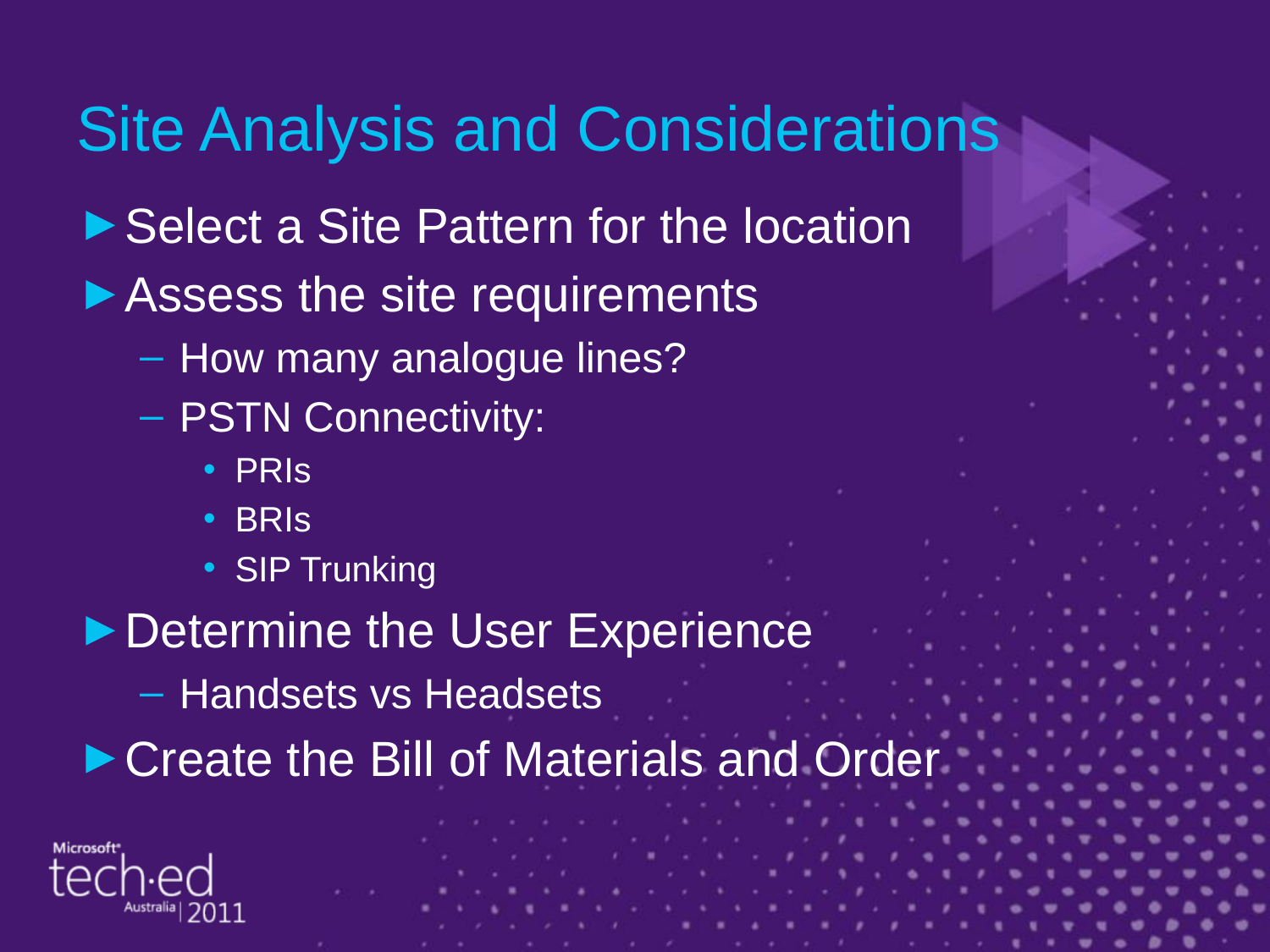

# Site Analysis and Considerations
Select a Site Pattern for the location
Assess the site requirements
How many analogue lines?
PSTN Connectivity:
PRIs
BRIs
SIP Trunking
Determine the User Experience
Handsets vs Headsets
Create the Bill of Materials and Order